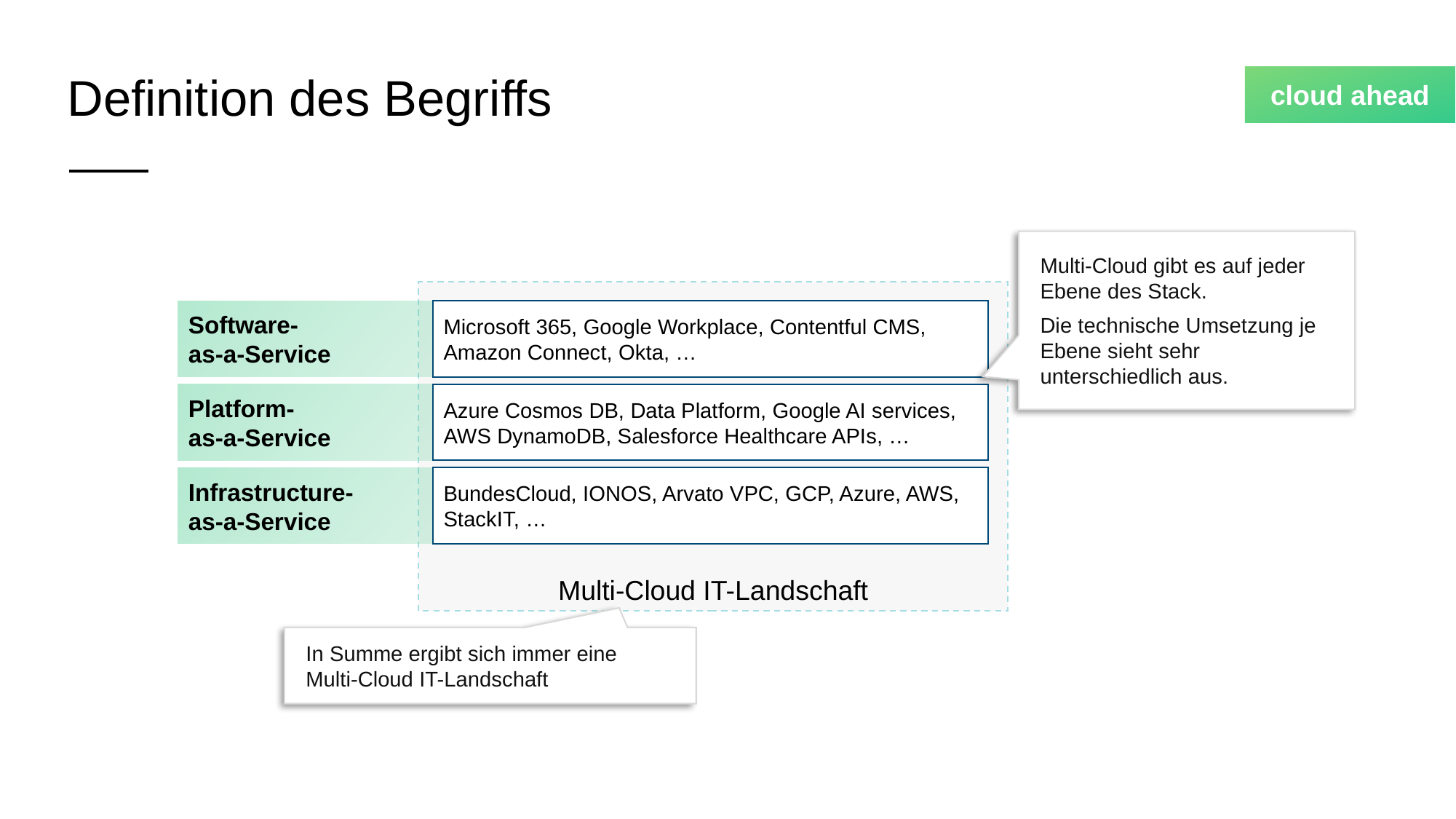

# Definition des Begriffs
Multi-Cloud gibt es auf jeder Ebene des Stack.
Die technische Umsetzung je Ebene sieht sehr unterschiedlich aus.
Multi-Cloud IT-Landschaft
Software-
as-a-Service
Platform-
as-a-Service
Infrastructure-
as-a-Service
Microsoft 365, Google Workplace, Contentful CMS, Amazon Connect, Okta, …
Azure Cosmos DB, Data Platform, Google AI services, AWS DynamoDB, Salesforce Healthcare APIs, …

BundesCloud, IONOS, Arvato VPC, GCP, Azure, AWS, StackIT, …
In Summe ergibt sich immer eine Multi-Cloud IT-Landschaft